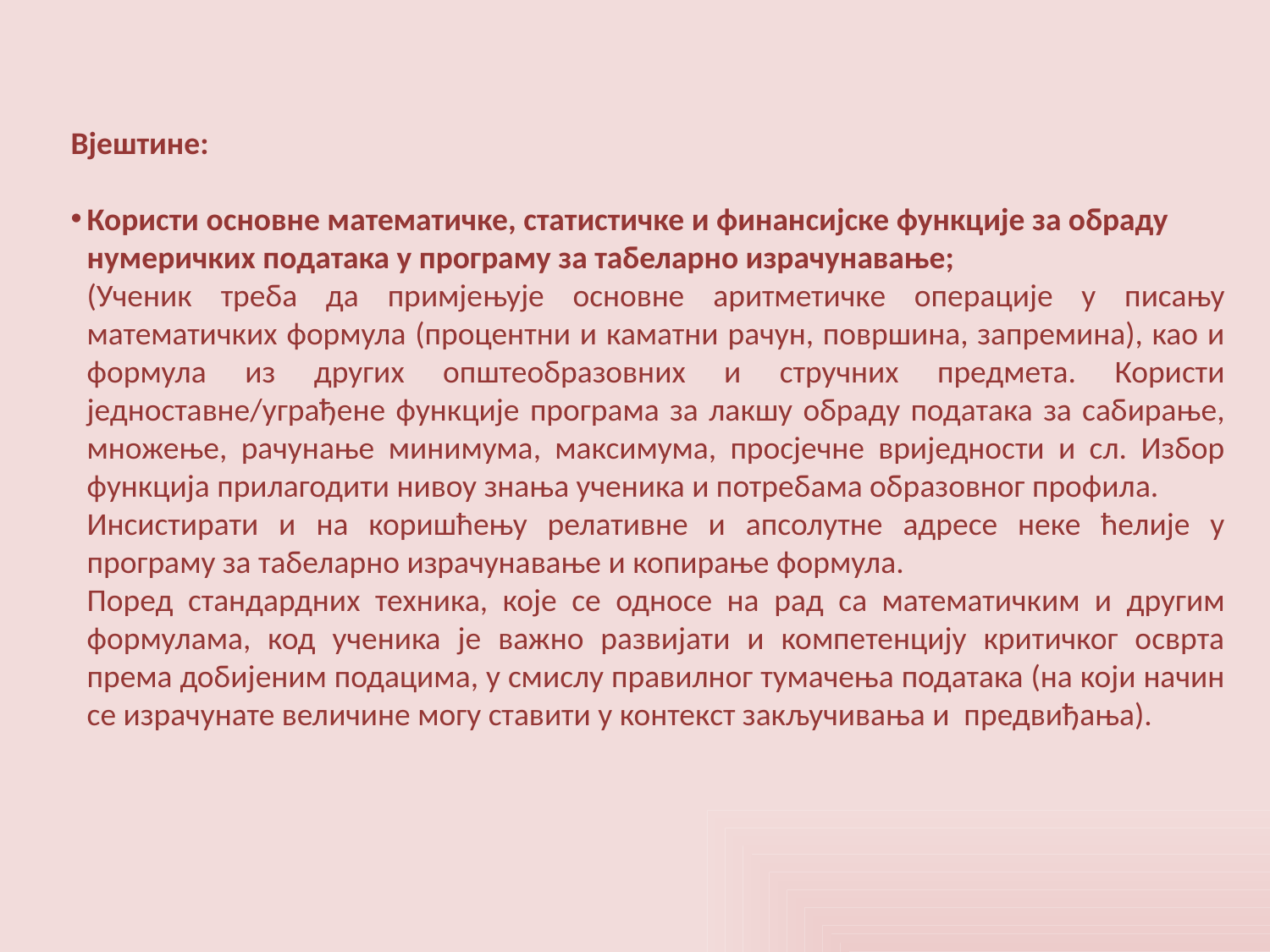

Вјештине:

Користи основне математичке, статистичке и финансијске функције за обраду нумеричких података у програму за табеларно израчунавање;
(Ученик треба да примјењује основне аритметичке операције у писању математичких формула (процентни и каматни рачун, површина, запремина), као и формула из других општеобразовних и стручних предмета. Користи једноставне/уграђене функције програма за лакшу обраду података за сабирање, множење, рачунање минимума, максимума, просјечне вриједности и сл. Избор функција прилагодити нивоу знања ученика и потребама образовног профила.
Инсистирати и на коришћењу релативне и апсолутне адресе неке ћелије у програму за табеларно израчунавање и копирање формула.
Поред стандардних техника, које се односе на рад са математичким и другим формулама, код ученика је важно развијати и компетенцију критичког осврта према добијеним подацима, у смислу правилног тумачења података (на који начин се израчунате величине могу ставити у контекст закључивања и  предвиђања).